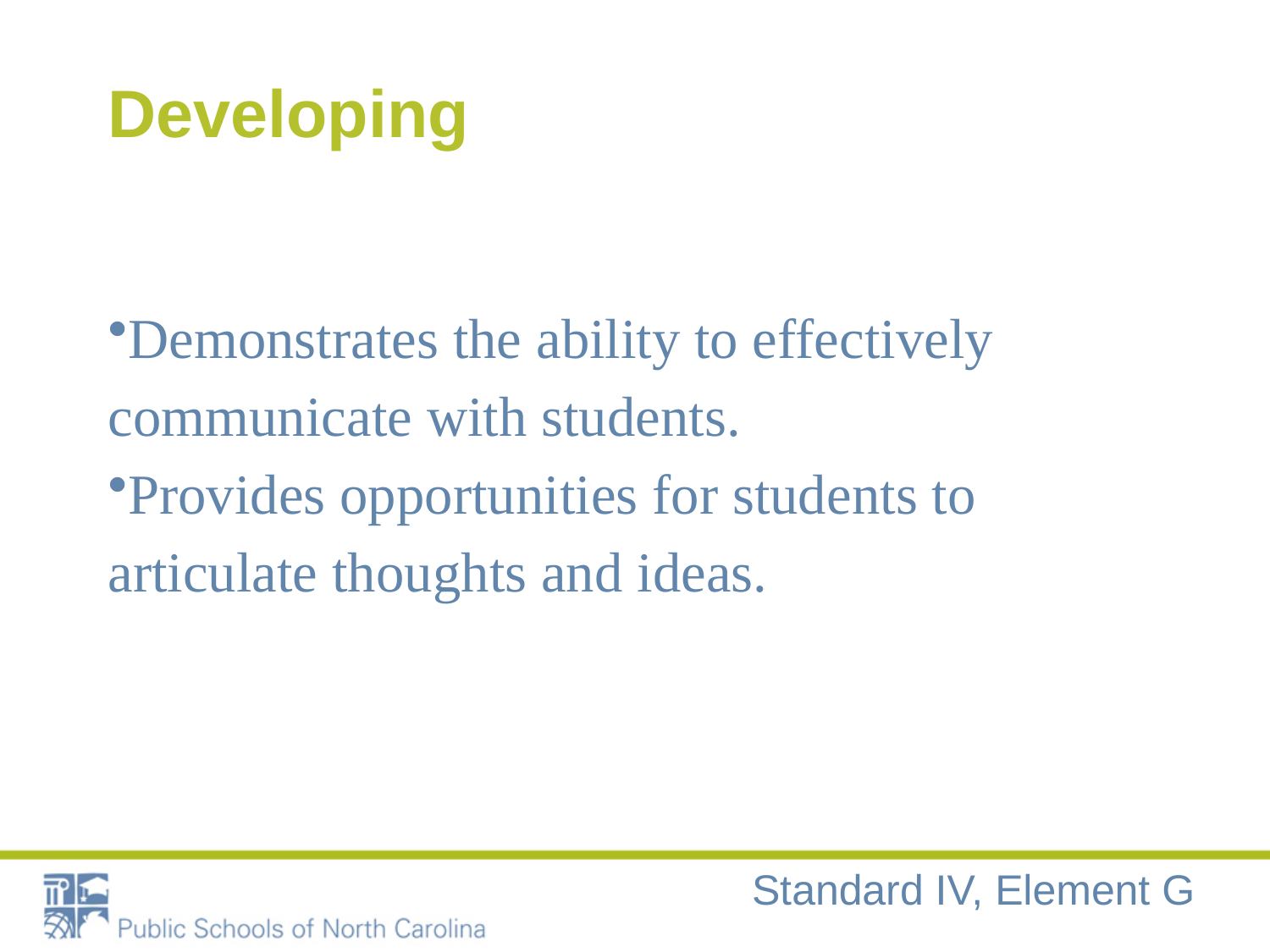

# Developing

Demonstrates the ability to effectively communicate with students.
Provides opportunities for students to articulate thoughts and ideas.
Standard IV, Element G